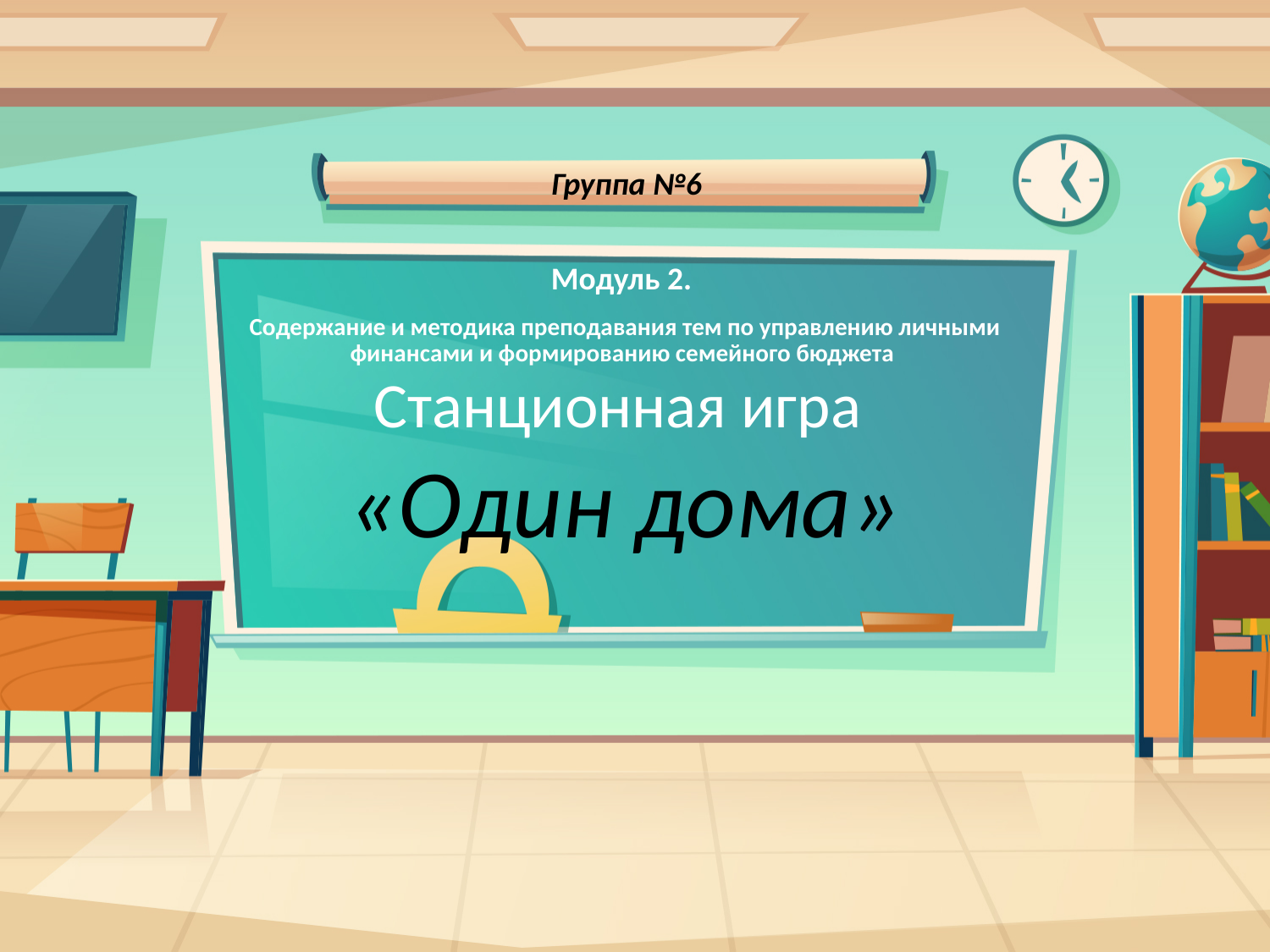

Группа №6
# Станционная игра «Один дома»
Модуль 2.
Содержание и методика преподавания тем по управлению личными финансами и формированию семейного бюджета